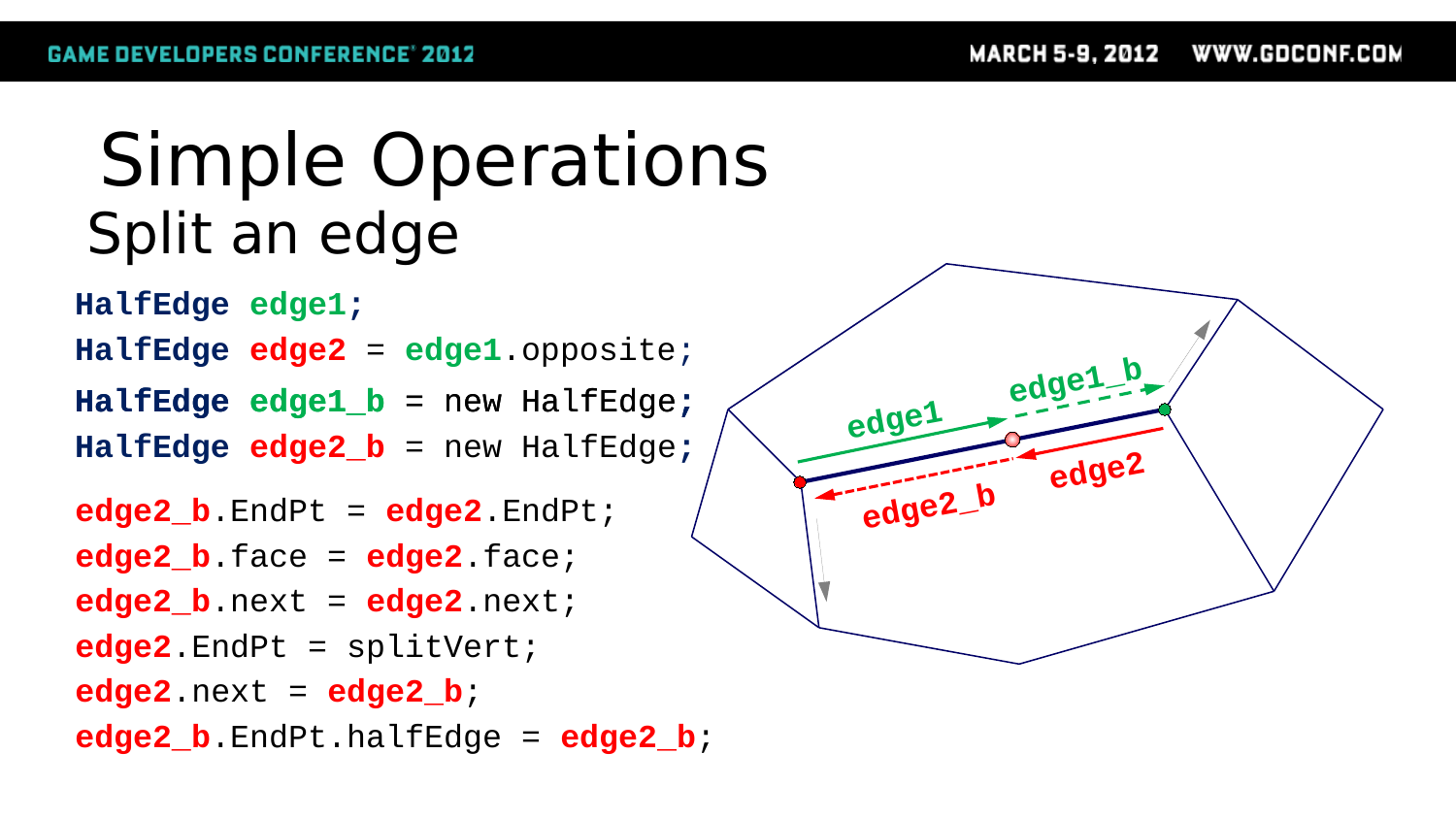

# Simple Operations
Split an edge
HalfEdge edge1;
HalfEdge edge2 = edge1.opposite;

edge1_b

HalfEdge edge1_b = new HalfEdge;
HalfEdge edge2_b = new HalfEdge;

HalfEdge edge1_b = new HalfEdge;

edge1

edge2

edge2_b

edge2_b.EndPt = edge2.EndPt;
edge2_b.face = edge2.face;
edge2_b.next = edge2.next;
edge2.EndPt = splitVert;
edge2.next = edge2_b;
edge2_b.EndPt.halfEdge = edge2_b;